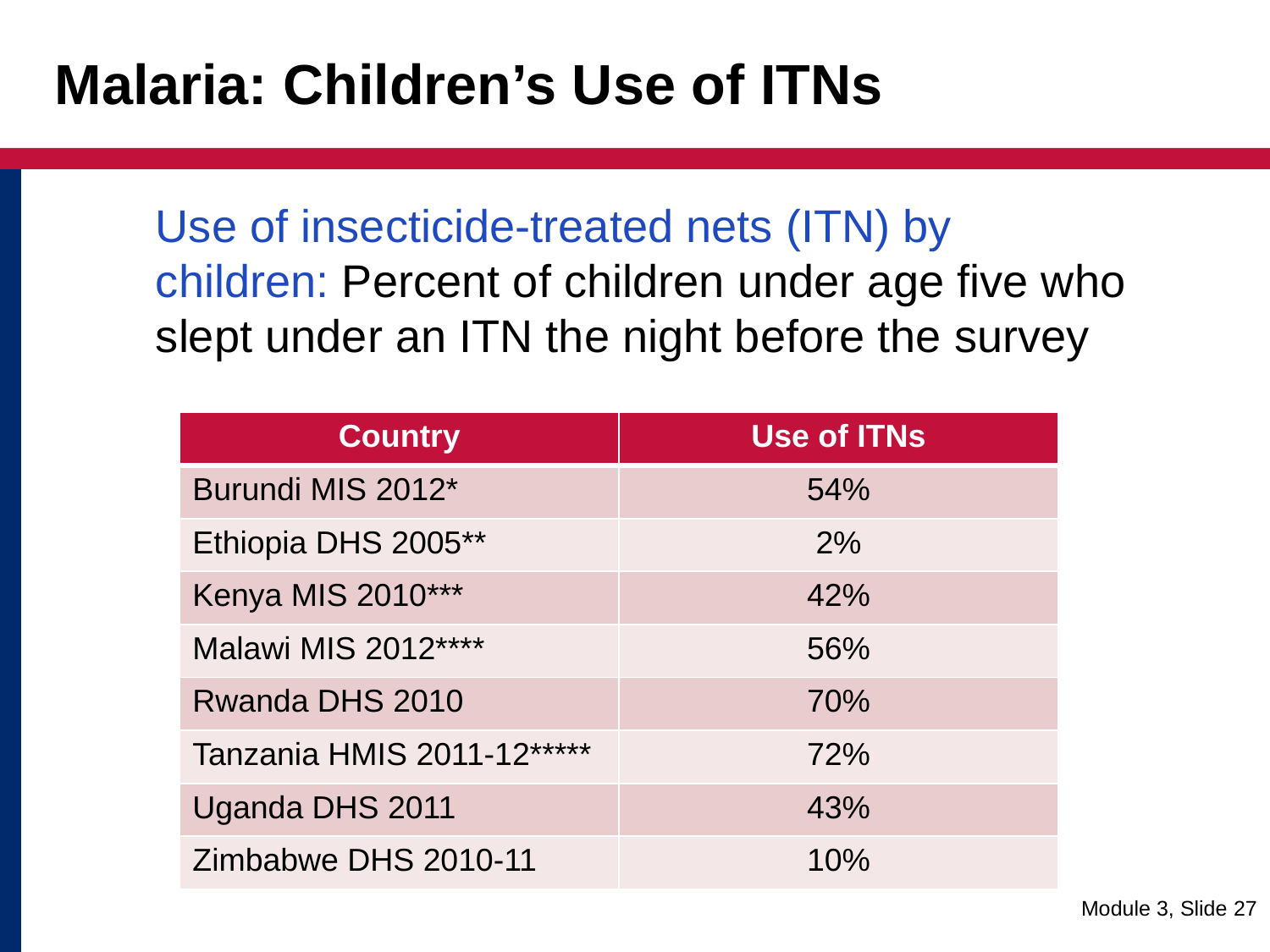

# Malaria: Children’s Use of ITNs
	Use of insecticide-treated nets (ITN) by children: Percent of children under age five who slept under an ITN the night before the survey

| Country | Use of ITNs |
| --- | --- |
| Burundi MIS 2012\* | 54% |
| Ethiopia DHS 2005\*\* | 2% |
| Kenya MIS 2010\*\*\* | 42% |
| Malawi MIS 2012\*\*\*\* | 56% |
| Rwanda DHS 2010 | 70% |
| Tanzania HMIS 2011-12\*\*\*\*\* | 72% |
| Uganda DHS 2011 | 43% |
| Zimbabwe DHS 2010-11 | 10% |
Module 3, Slide 27